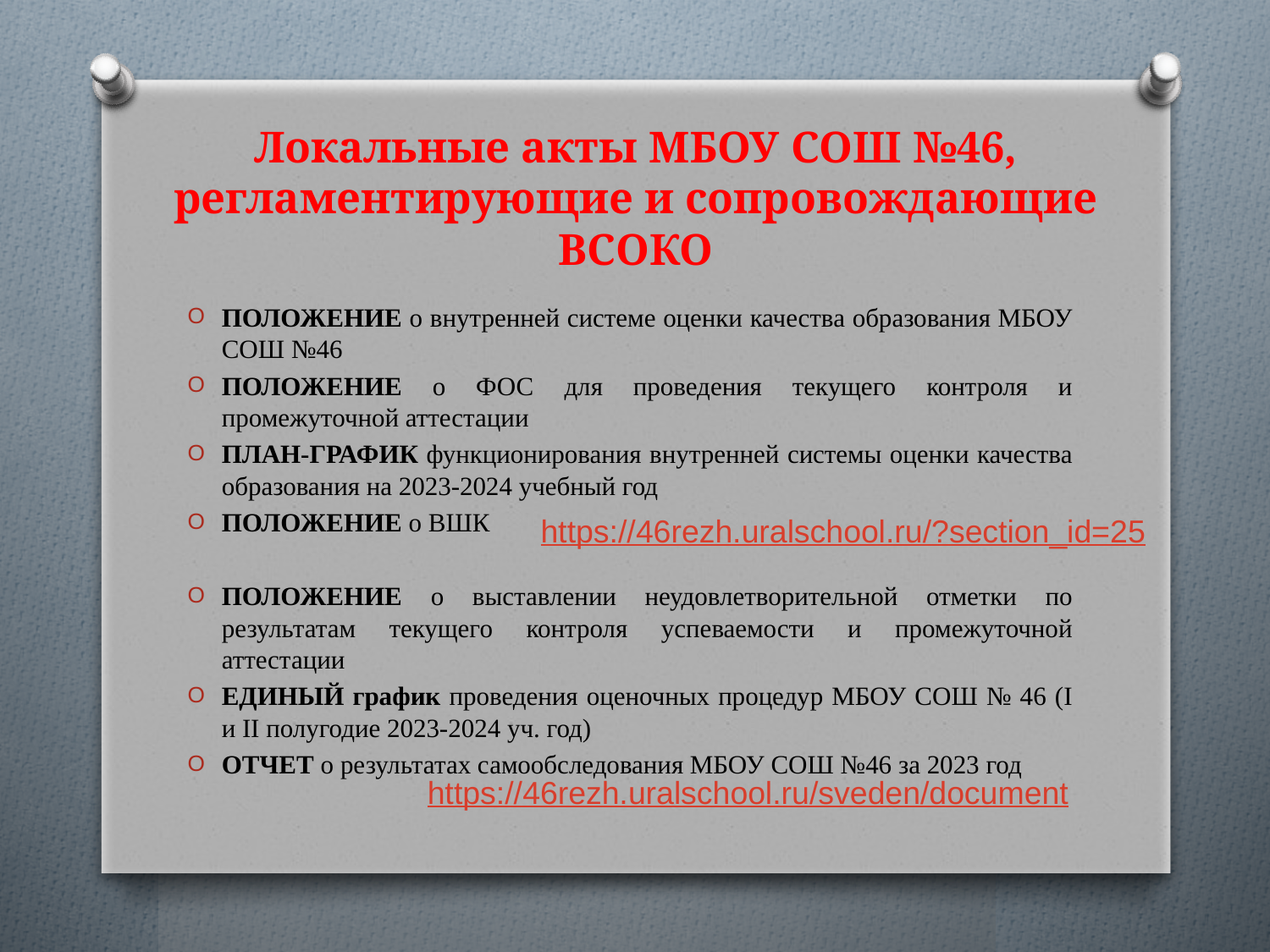

# Локальные акты МБОУ СОШ №46, регламентирующие и сопровождающие ВСОКО
ПОЛОЖЕНИЕ о внутренней системе оценки качества образования МБОУ СОШ №46
ПОЛОЖЕНИЕ о ФОС для проведения текущего контроля и промежуточной аттестации
ПЛАН-ГРАФИК функционирования внутренней системы оценки качества образования на 2023-2024 учебный год
ПОЛОЖЕНИЕ о ВШК

ПОЛОЖЕНИЕ о выставлении неудовлетворительной отметки по результатам текущего контроля успеваемости и промежуточной аттестации
ЕДИНЫЙ график проведения оценочных процедур МБОУ СОШ № 46 (I и II полугодие 2023-2024 уч. год)
ОТЧЕТ о результатах самообследования МБОУ СОШ №46 за 2023 год
https://46rezh.uralschool.ru/?section_id=25
https://46rezh.uralschool.ru/sveden/document